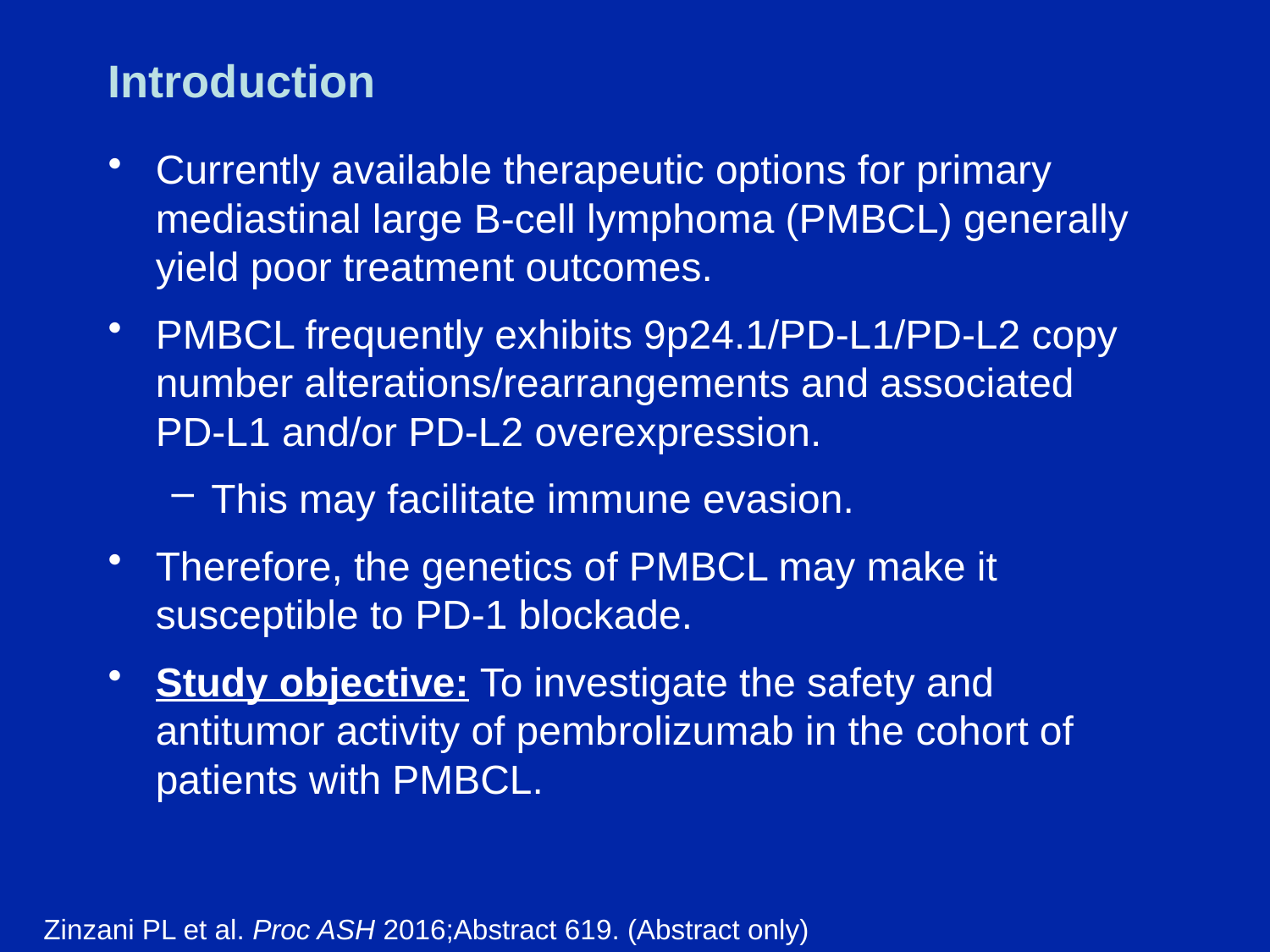

# Introduction
Currently available therapeutic options for primary mediastinal large B-cell lymphoma (PMBCL) generally yield poor treatment outcomes.
PMBCL frequently exhibits 9p24.1/PD-L1/PD-L2 copy number alterations/rearrangements and associated
PD-L1 and/or PD-L2 overexpression.
This may facilitate immune evasion.
Therefore, the genetics of PMBCL may make it susceptible to PD-1 blockade.
Study objective: To investigate the safety and antitumor activity of pembrolizumab in the cohort of patients with PMBCL.
Zinzani PL et al. Proc ASH 2016;Abstract 619. (Abstract only)